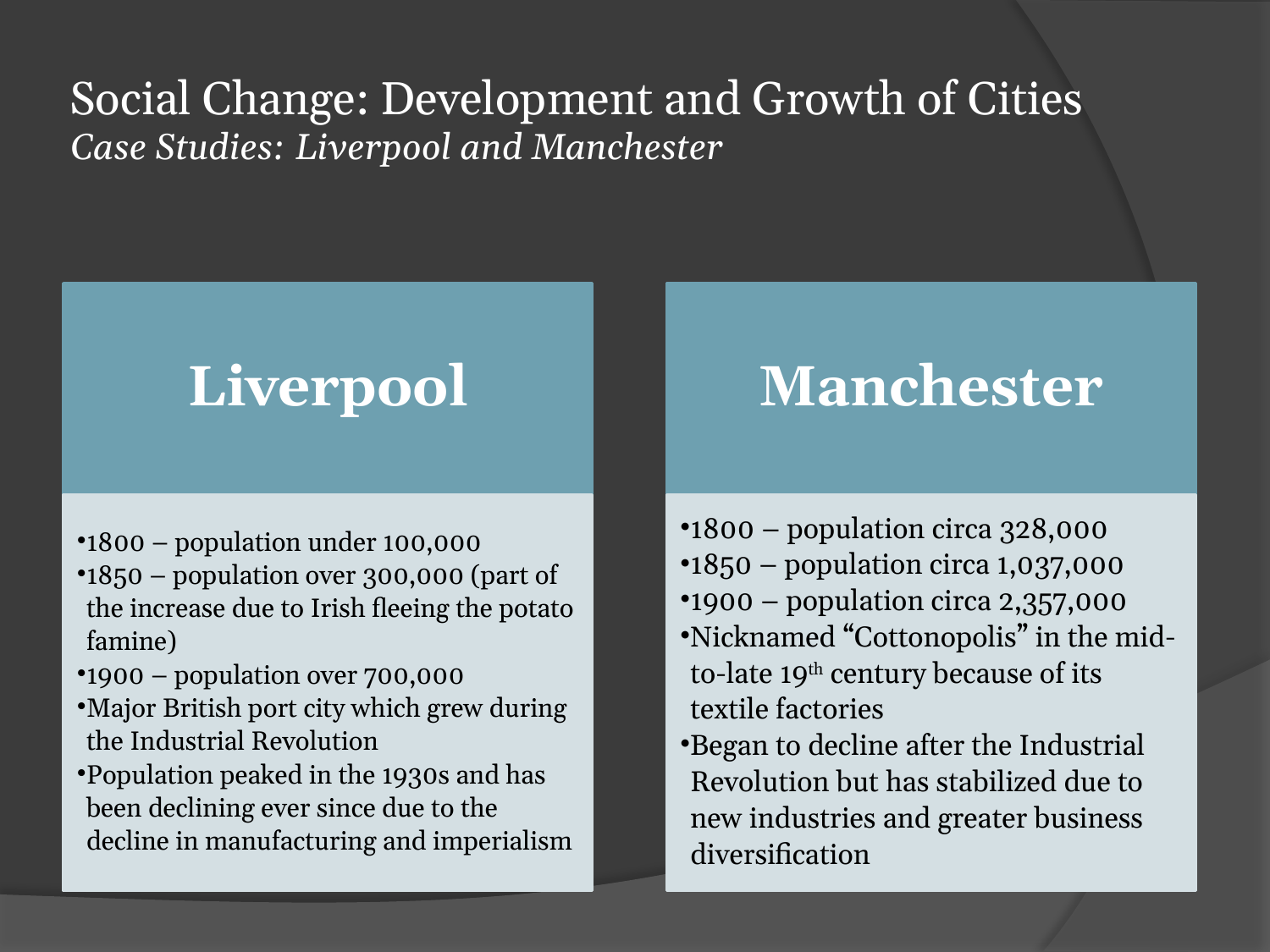

# Social Change: Development and Growth of Cities Case Studies: Liverpool and Manchester
Liverpool
1800 – population under 100,000
Major British port city which grew during the Industrial Revolution
Manchester
1800 – population circa 328,000
1850 – population circa 1,037,000
1900 – population circa 2,357,000
Nicknamed “Cottonopolis” in the mid-to-late 19th century because of its textile factories
1850 – population over 300,000 (part of the increase due to Irish fleeing the potato famine)
1900 – population over 700,000
Population peaked in the 1930s and has been declining ever since due to the decline in manufacturing and imperialism
Began to decline after the Industrial Revolution but has stabilized due to new industries and greater business diversification